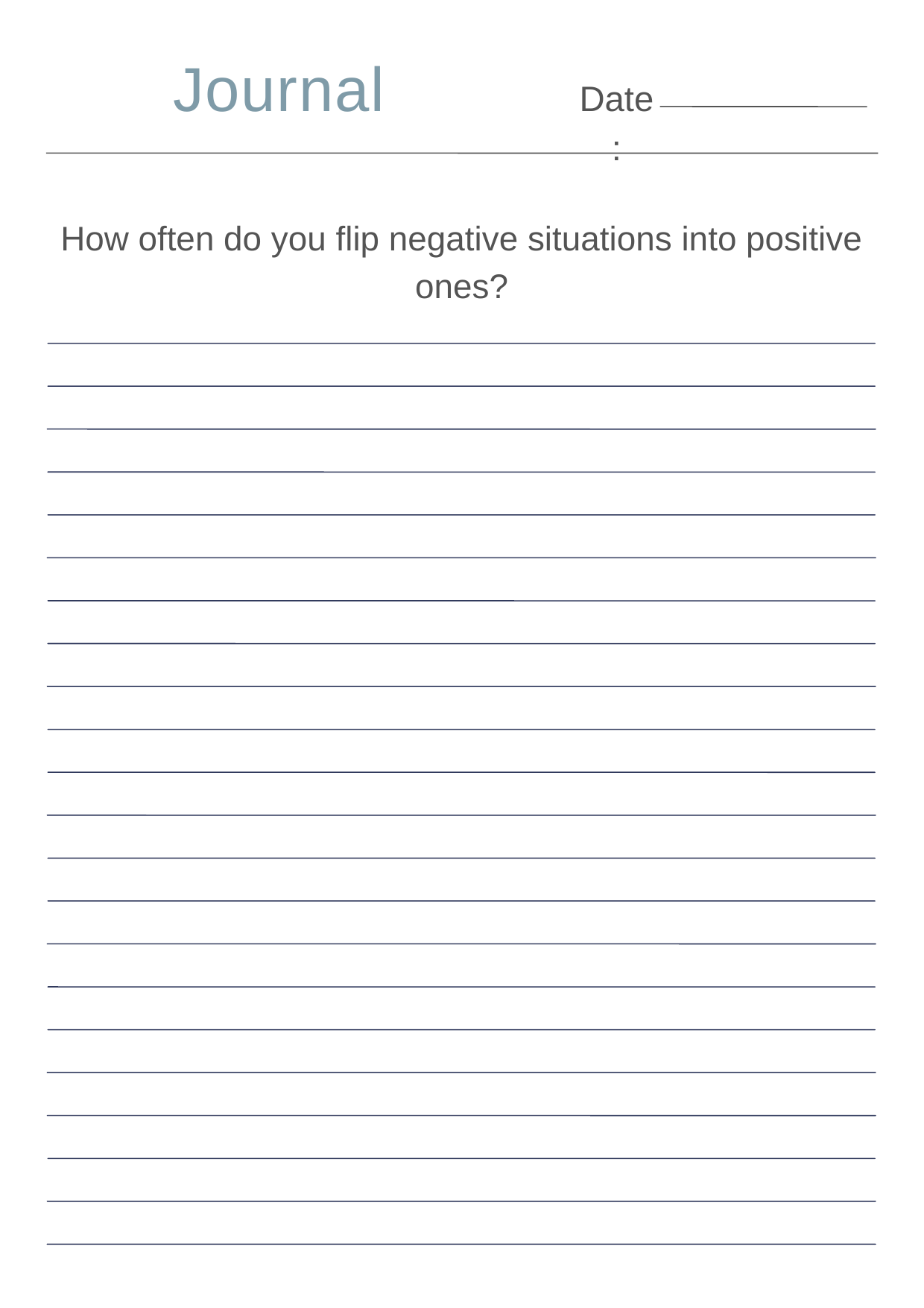

Journal
Date:

How often do you flip negative situations into positive ones?